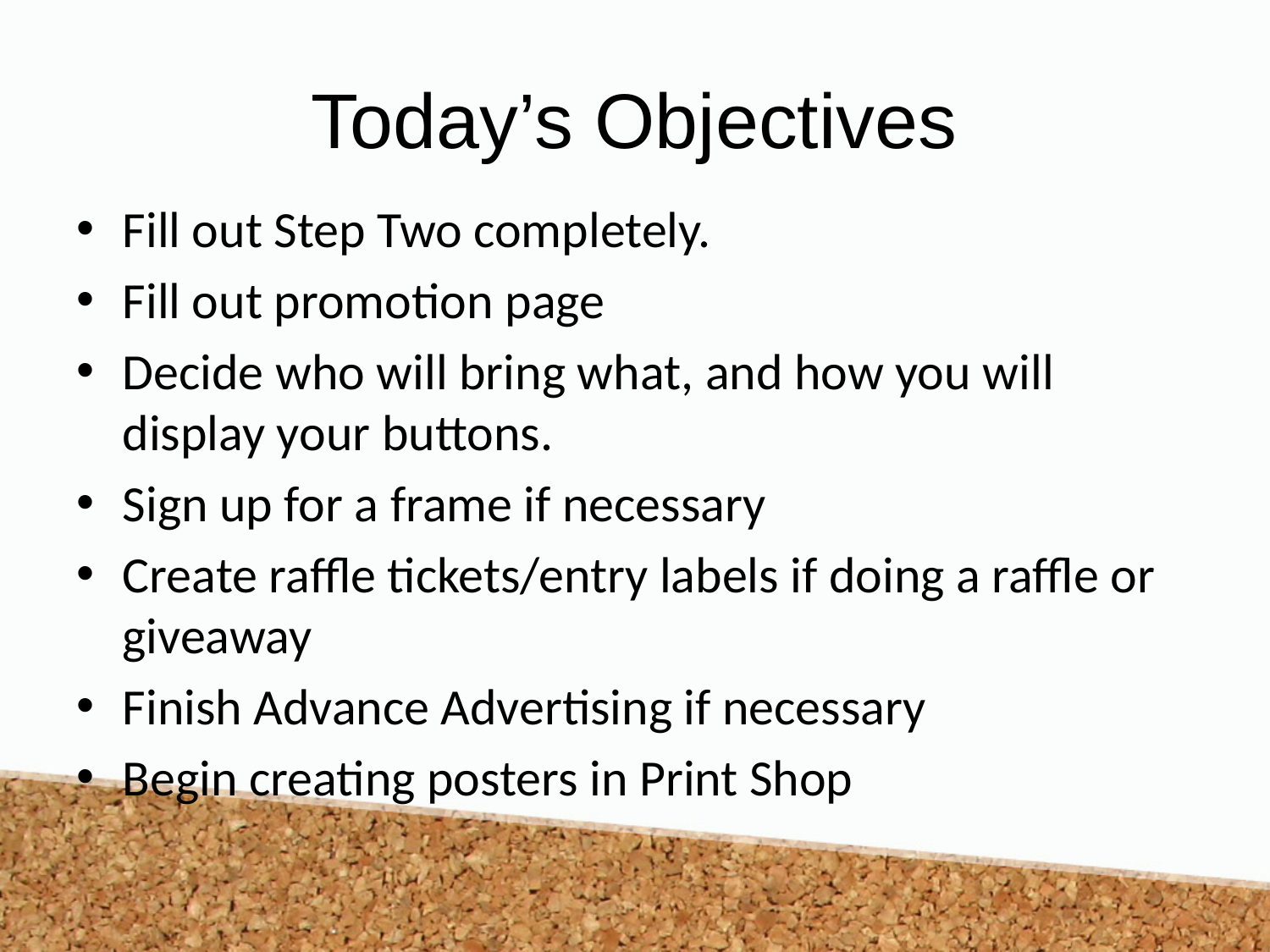

# Today’s Objectives
Fill out Step Two completely.
Fill out promotion page
Decide who will bring what, and how you will display your buttons.
Sign up for a frame if necessary
Create raffle tickets/entry labels if doing a raffle or giveaway
Finish Advance Advertising if necessary
Begin creating posters in Print Shop